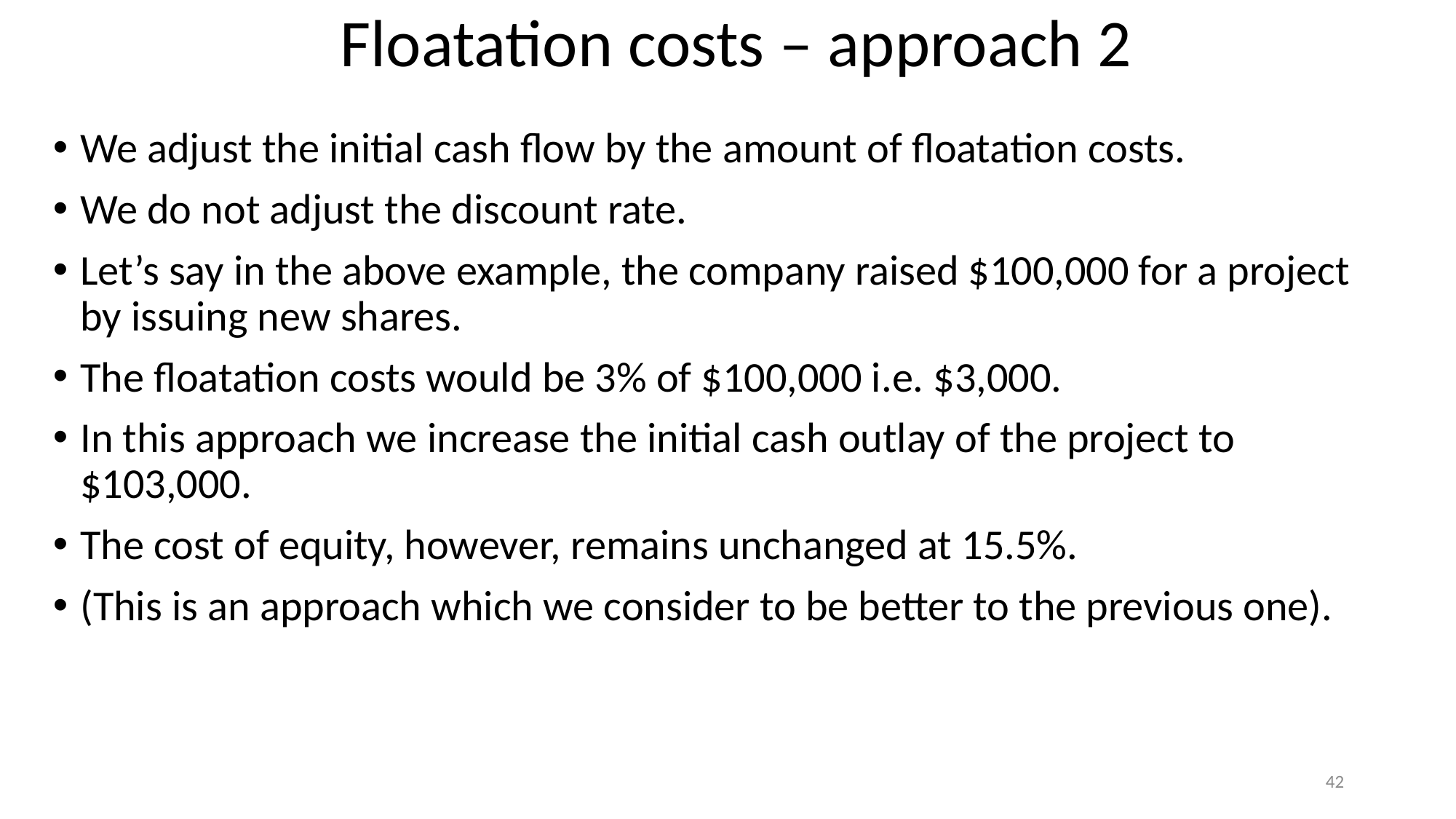

# Floatation costs – approach 2
We adjust the initial cash flow by the amount of floatation costs.
We do not adjust the discount rate.
Let’s say in the above example, the company raised $100,000 for a project by issuing new shares.
The floatation costs would be 3% of $100,000 i.e. $3,000.
In this approach we increase the initial cash outlay of the project to $103,000.
The cost of equity, however, remains unchanged at 15.5%.
(This is an approach which we consider to be better to the previous one).
42